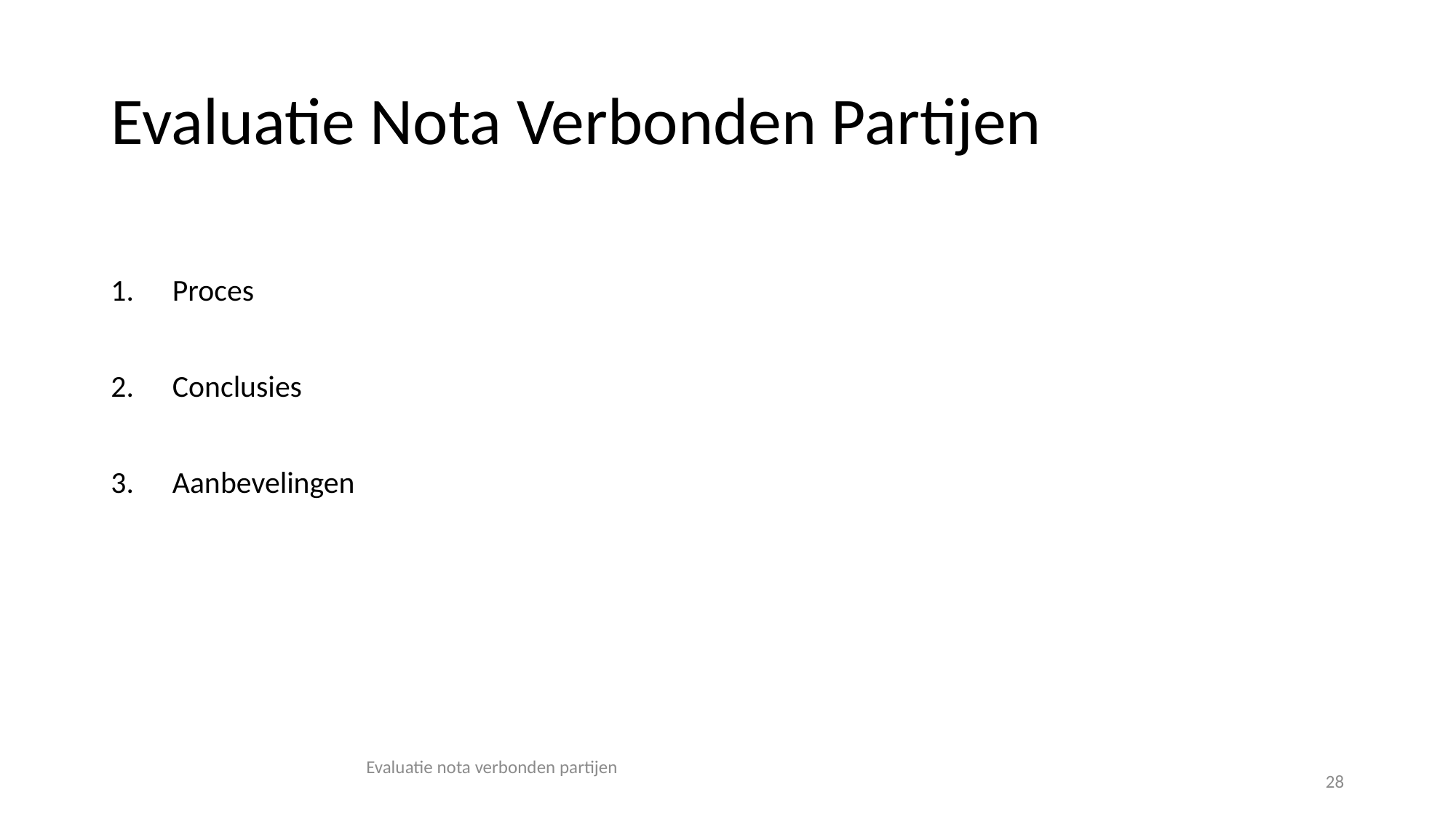

# Evaluatie Nota Verbonden Partijen

Proces

Conclusies

Aanbevelingen

Evaluatie nota verbonden partijen
28